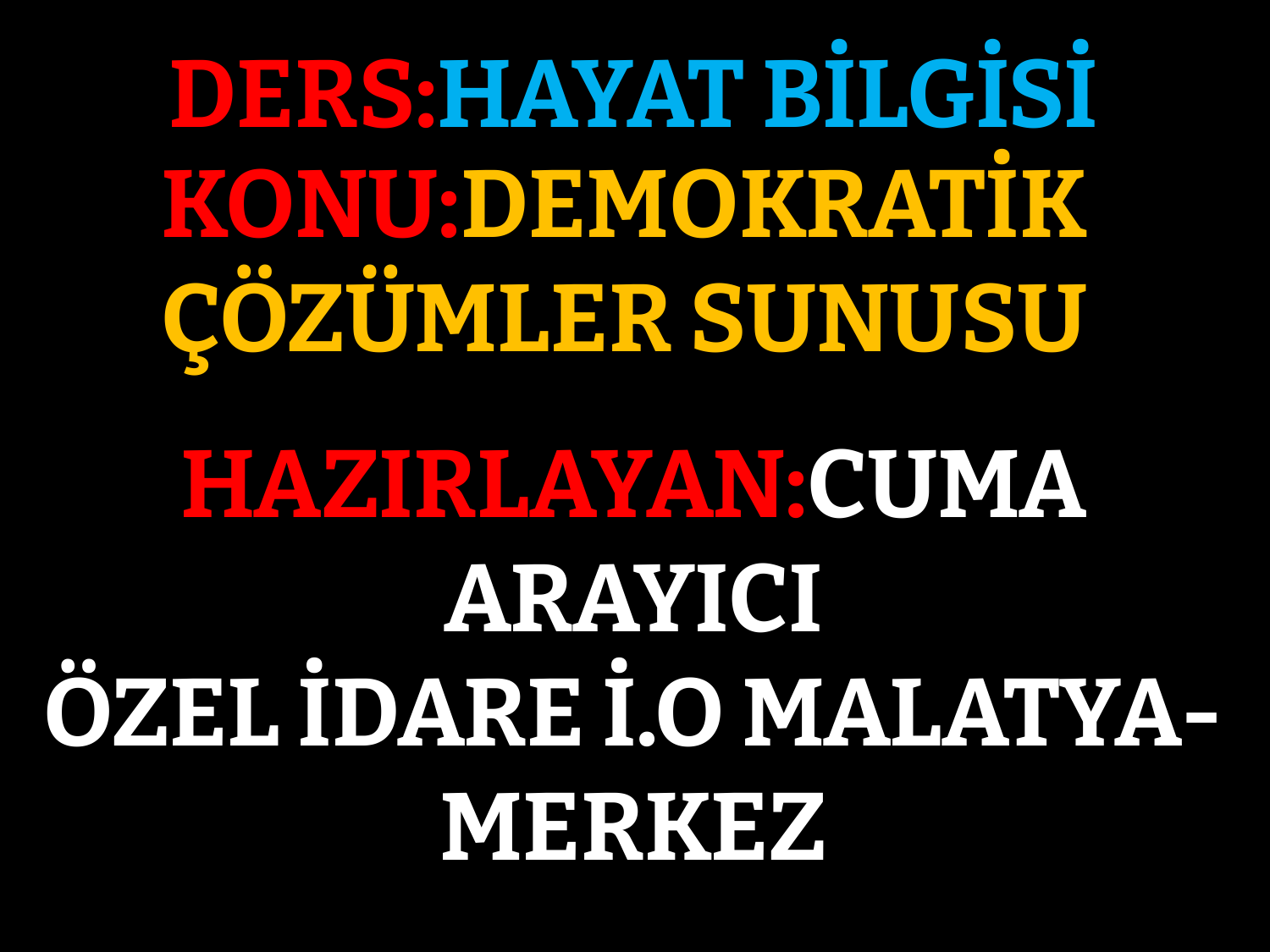

DERS:HAYAT BİLGİSİ
KONU:DEMOKRATİK ÇÖZÜMLER SUNUSU
HAZIRLAYAN:CUMA ARAYICI
ÖZEL İDARE İ.O MALATYA-MERKEZ